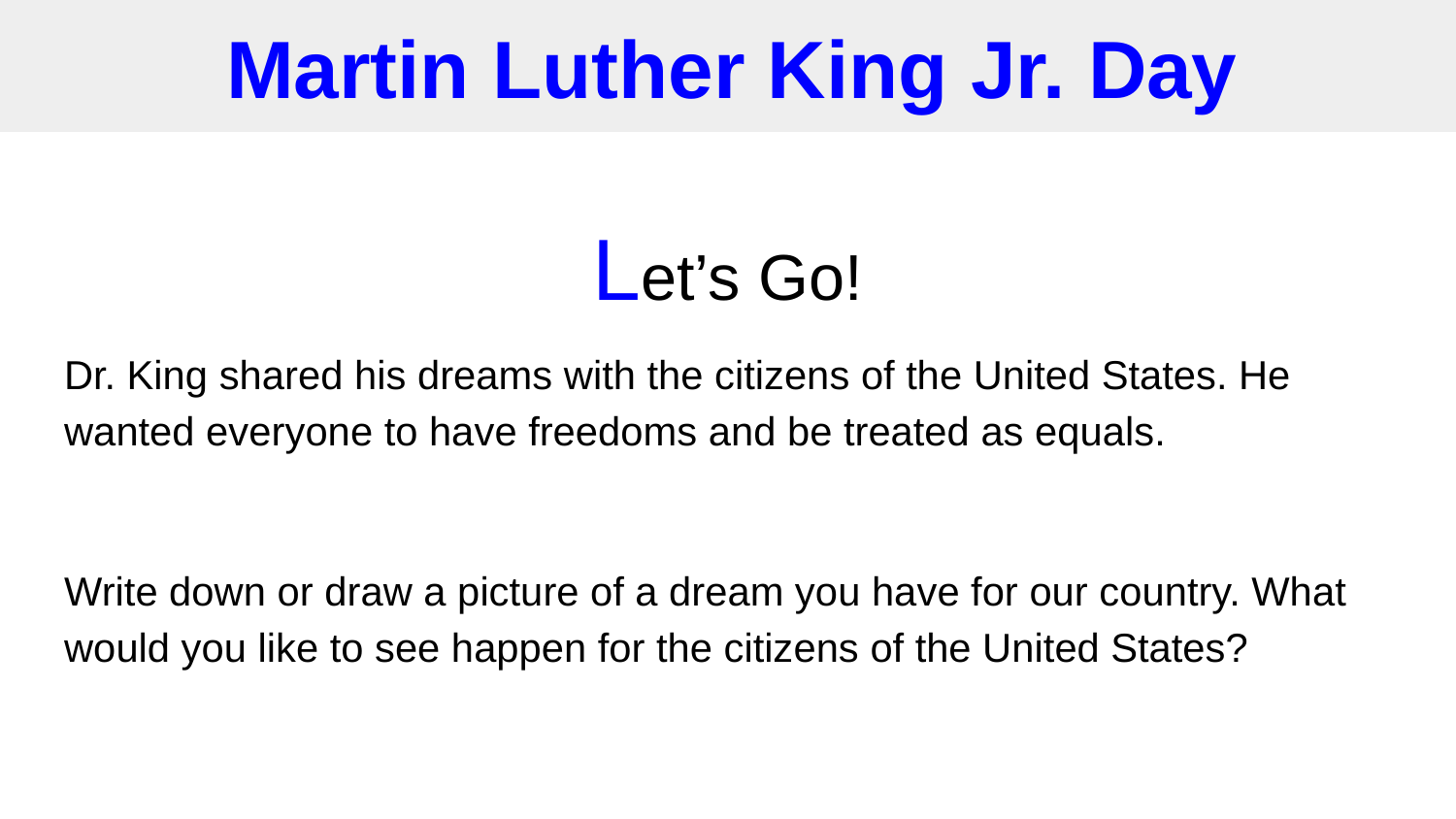

# Martin Luther King Jr. Day
Let’s Go!
Dr. King shared his dreams with the citizens of the United States. He wanted everyone to have freedoms and be treated as equals.

Write down or draw a picture of a dream you have for our country. What would you like to see happen for the citizens of the United States?